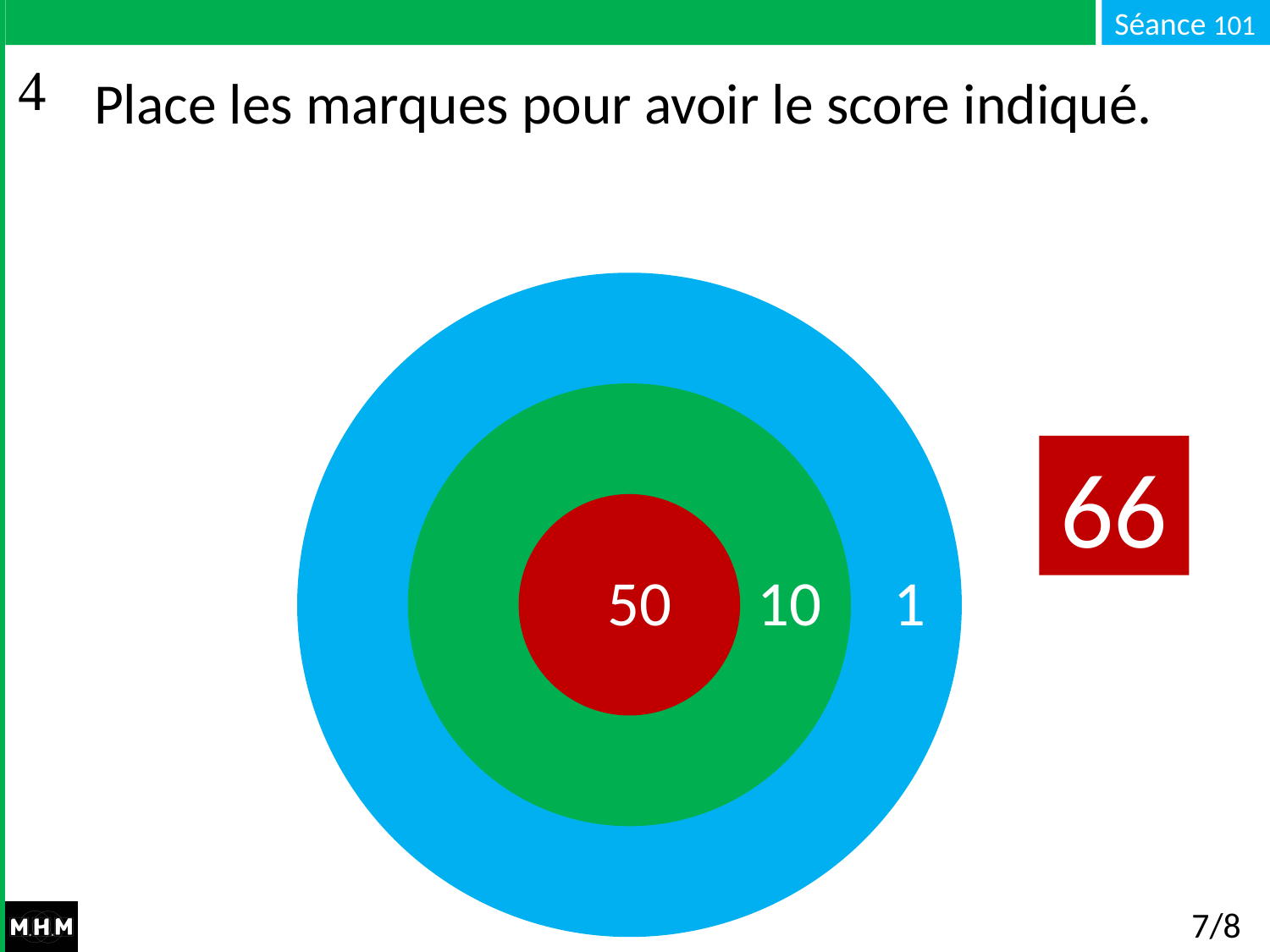

# Place les marques pour avoir le score indiqué.

66
50      10     1
7/8